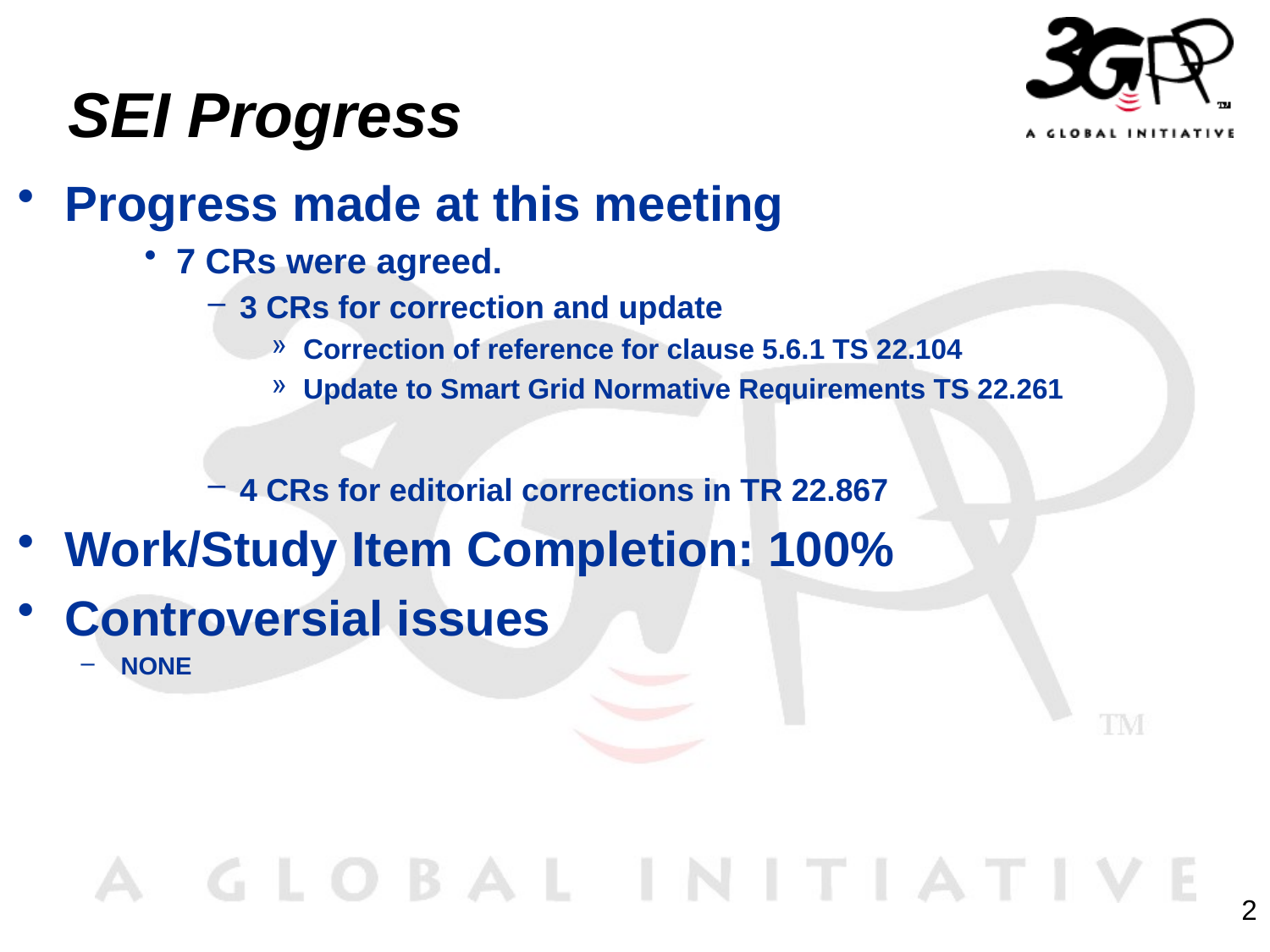

# SEI Progress
Progress made at this meeting
7 CRs were agreed.
3 CRs for correction and update
Correction of reference for clause 5.6.1 TS 22.104
Update to Smart Grid Normative Requirements TS 22.261

4 CRs for editorial corrections in TR 22.867
Work/Study Item Completion: 100%
Controversial issues
NONE

2